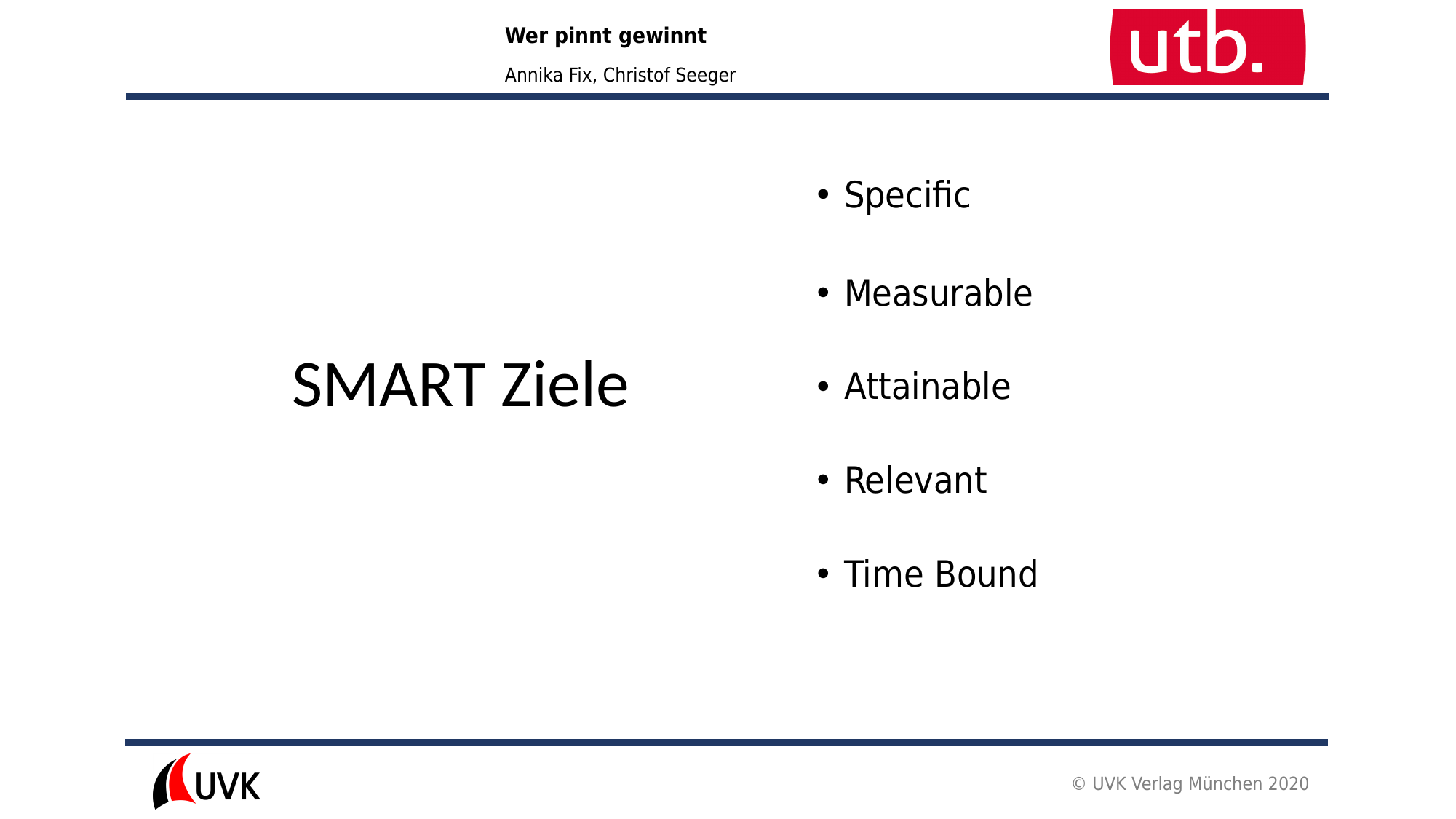

Specific
Measurable
Attainable
Relevant
Time Bound

SMART Ziele